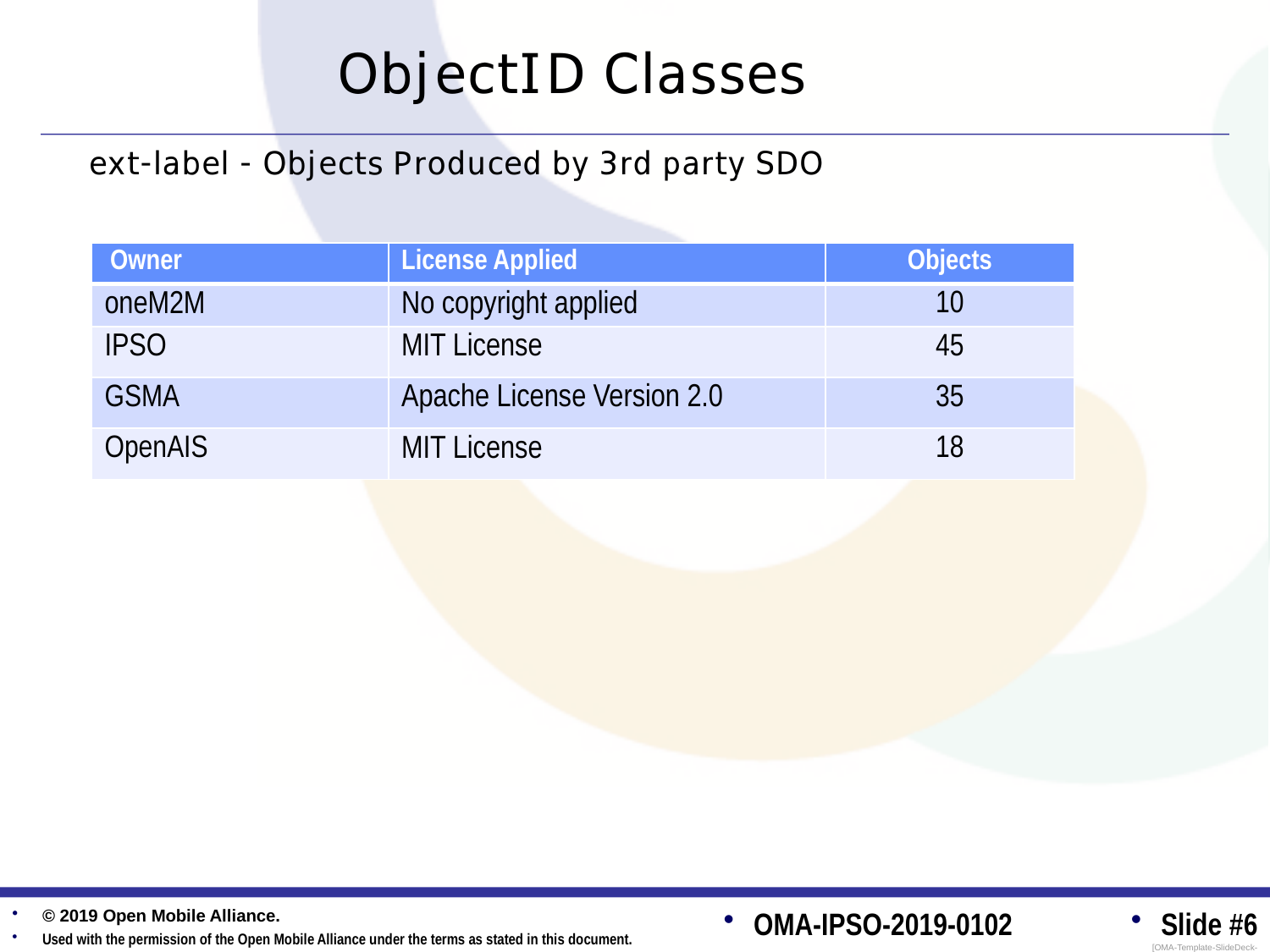

ObjectID Classes
ext-label - Objects Produced by 3rd party SDO
| Owner | License Applied | Objects |
| --- | --- | --- |
| oneM2M | No copyright applied | 10 |
| IPSO | MIT License | 45 |
| GSMA | Apache License Version 2.0 | 35 |
| OpenAIS | MIT License | 18 |